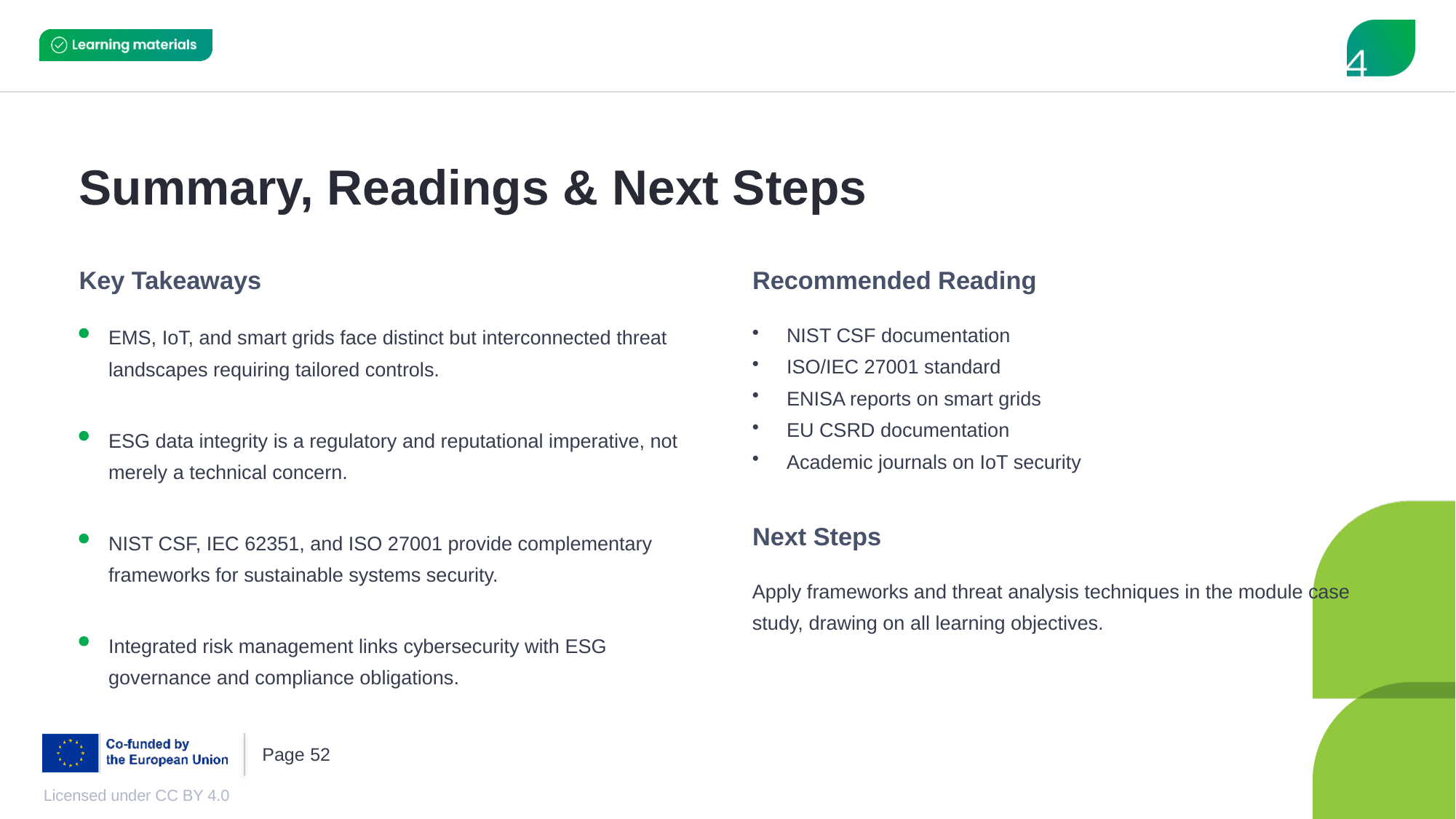

Summary, Readings & Next Steps
Key Takeaways
Recommended Reading
NIST CSF documentation
ISO/IEC 27001 standard
ENISA reports on smart grids
EU CSRD documentation
Academic journals on IoT security
EMS, IoT, and smart grids face distinct but interconnected threat landscapes requiring tailored controls.

ESG data integrity is a regulatory and reputational imperative, not merely a technical concern.

Next Steps
NIST CSF, IEC 62351, and ISO 27001 provide complementary frameworks for sustainable systems security.

Apply frameworks and threat analysis techniques in the module case study, drawing on all learning objectives.
Integrated risk management links cybersecurity with ESG governance and compliance obligations.